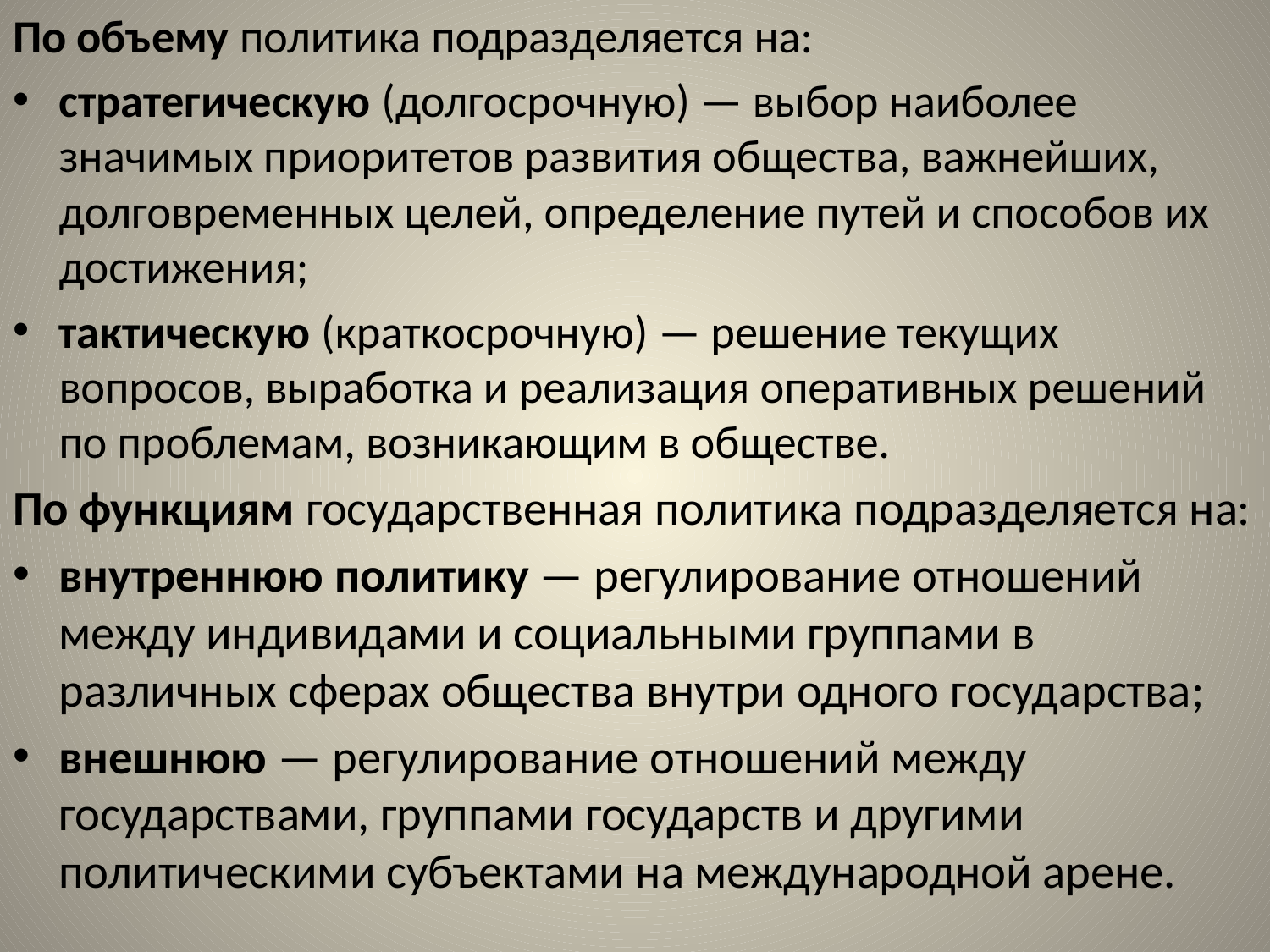

По объему политика подразделяется на:
стратегическую (долгосрочную) — выбор наиболее значимых приоритетов развития общества, важнейших, долговременных целей, определение путей и способов их достижения;
тактическую (краткосрочную) — решение текущих вопросов, выработка и реализация оперативных решений по проблемам, возникающим в обществе.
По функциям государственная политика подразделяется на:
внутреннюю политику — регулирование отношений между индивидами и социальными группами в различных сферах общества внутри одного государства;
внешнюю — регулирование отношений между государствами, группами государств и другими политическими субъектами на международной арене.

#